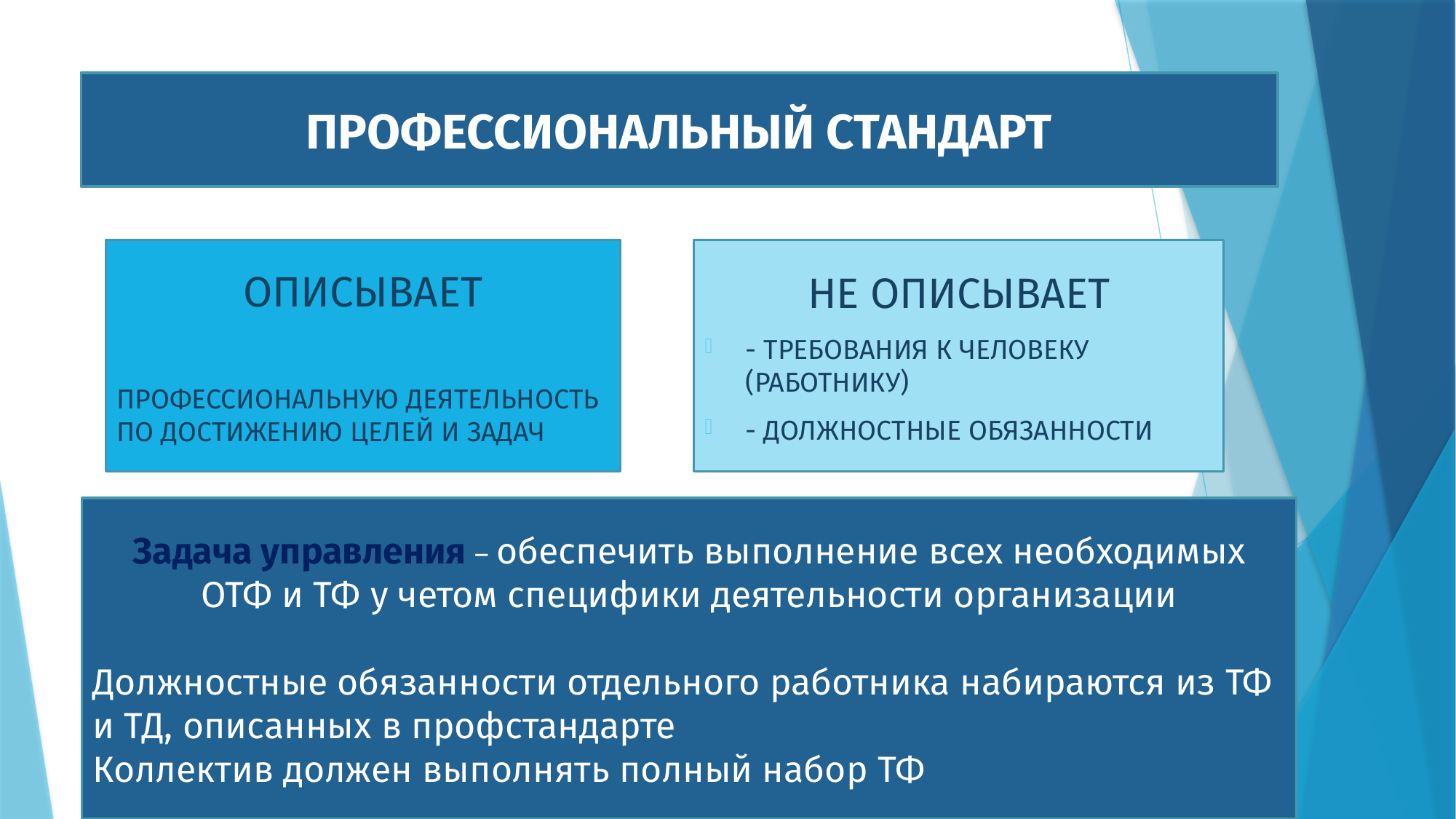

# ПРОФЕССИОНАЛЬНЫЙ СТАНДАРТ
ОПИСЫВАЕТ

ПРОФЕССИОНАЛЬНУЮ ДЕЯТЕЛЬНОСТЬ ПО ДОСТИЖЕНИЮ ЦЕЛЕЙ И ЗАДАЧ
НЕ ОПИСЫВАЕТ
- ТРЕБОВАНИЯ К ЧЕЛОВЕКУ (РАБОТНИКУ)
- ДОЛЖНОСТНЫЕ ОБЯЗАННОСТИ
Задача управления – обеспечить выполнение всех необходимых ОТФ и ТФ у четом специфики деятельности организации

Должностные обязанности отдельного работника набираются из ТФ и ТД, описанных в профстандарте
Коллектив должен выполнять полный набор ТФ